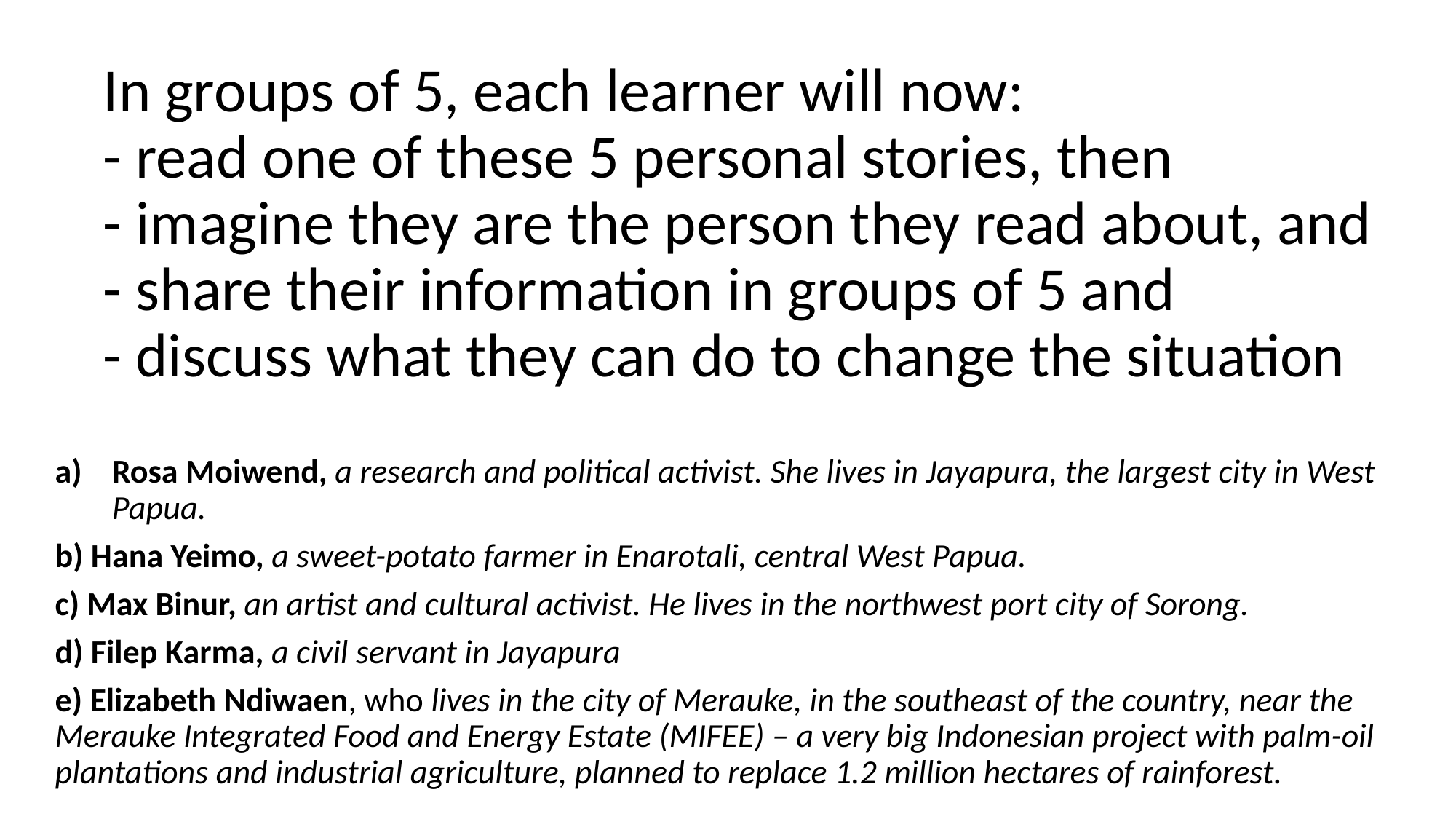

# In groups of 5, each learner will now: - read one of these 5 personal stories, then - imagine they are the person they read about, and - share their information in groups of 5 and - discuss what they can do to change the situation
Rosa Moiwend, a research and political activist. She lives in Jayapura, the largest city in West Papua.
b) Hana Yeimo, a sweet-potato farmer in Enarotali, central West Papua.
c) Max Binur, an artist and cultural activist. He lives in the northwest port city of Sorong.
d) Filep Karma, a civil servant in Jayapura
e) Elizabeth Ndiwaen, who lives in the city of Merauke, in the southeast of the country, near the Merauke Integrated Food and Energy Estate (MIFEE) – a very big Indonesian project with palm-oil plantations and industrial agriculture, planned to replace 1.2 million hectares of rainforest.